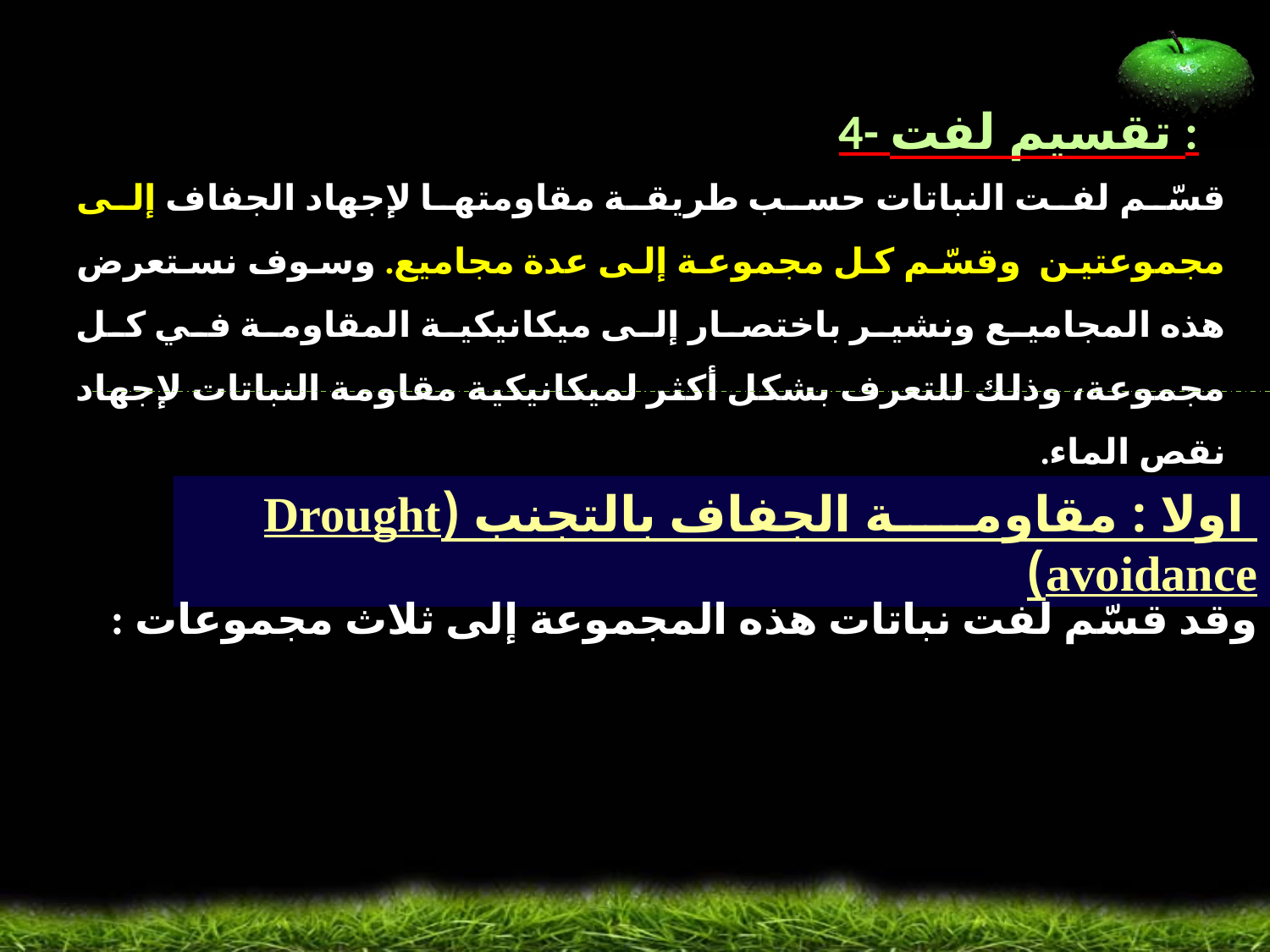

4- تقسيم لفت :
قسّم لفت النباتات حسب طريقة مقاومتها لإجهاد الجفاف إلى مجموعتين  وقسّم كل مجموعة إلى عدة مجاميع. وسوف نستعرض هذه المجاميع ونشير باختصار إلى ميكانيكية المقاومة في كل مجموعة، وذلك للتعرف بشكل أكثر لميكانيكية مقاومة النباتات لإجهاد نقص الماء.
 اولا : مقاومة الجفاف بالتجنب (Drought avoidance)
وقد قسّم لفت نباتات هذه المجموعة إلى ثلاث مجموعات :